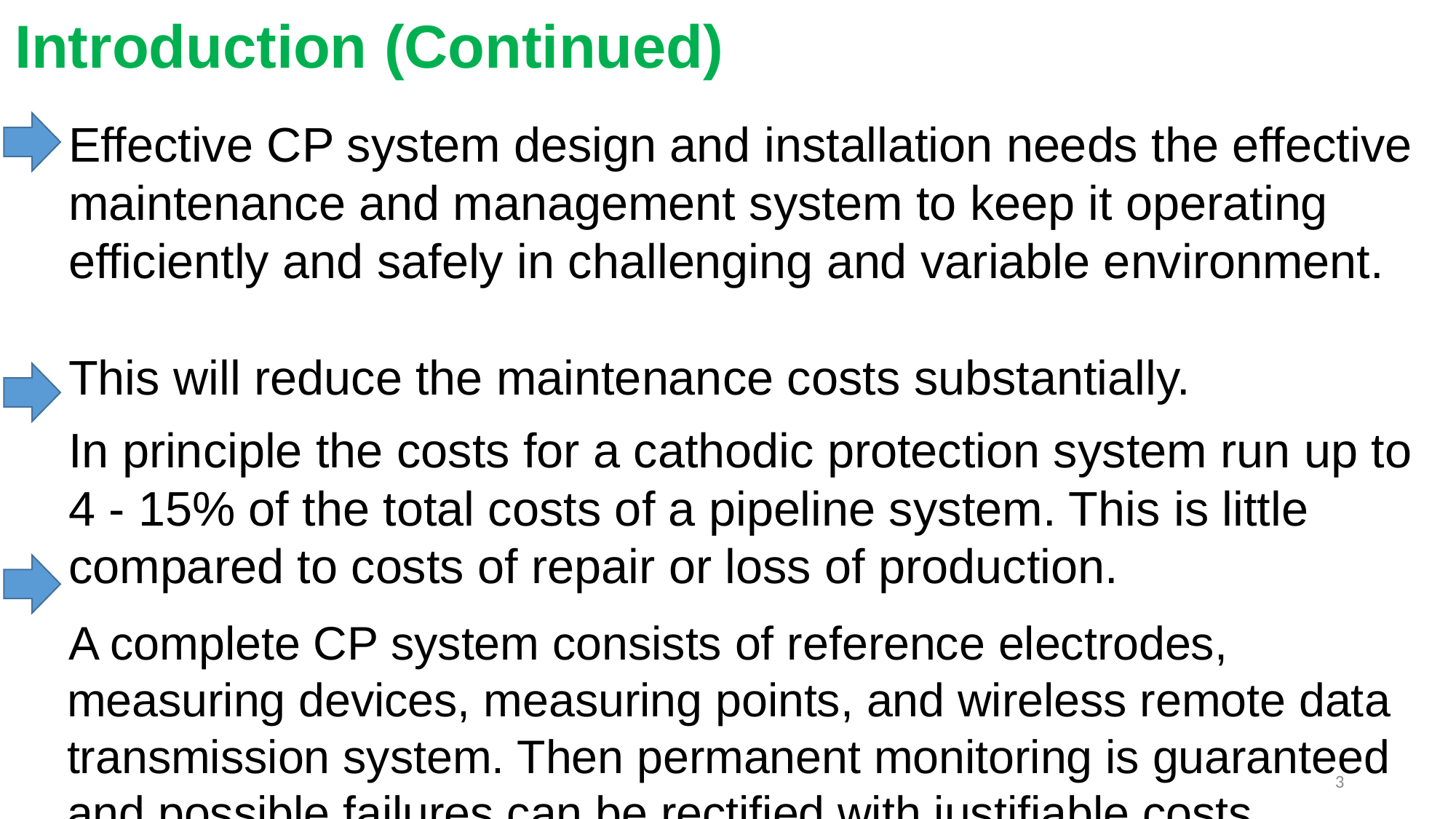

Introduction (Continued)

    Effective CP system design and installation needs the effective
    maintenance and management system to keep it operating
    efficiently and safely in challenging and variable environment.
    This will reduce the maintenance costs substantially.

    In principle the costs for a cathodic protection system run up to
    4 - 15% of the total costs of a pipeline system. This is little
    compared to costs of repair or loss of production.

    A complete CP system consists of reference electrodes,
    measuring devices, measuring points, and wireless remote data
    transmission system. Then permanent monitoring is guaranteed
    and possible failures can be rectified with justifiable costs.

3